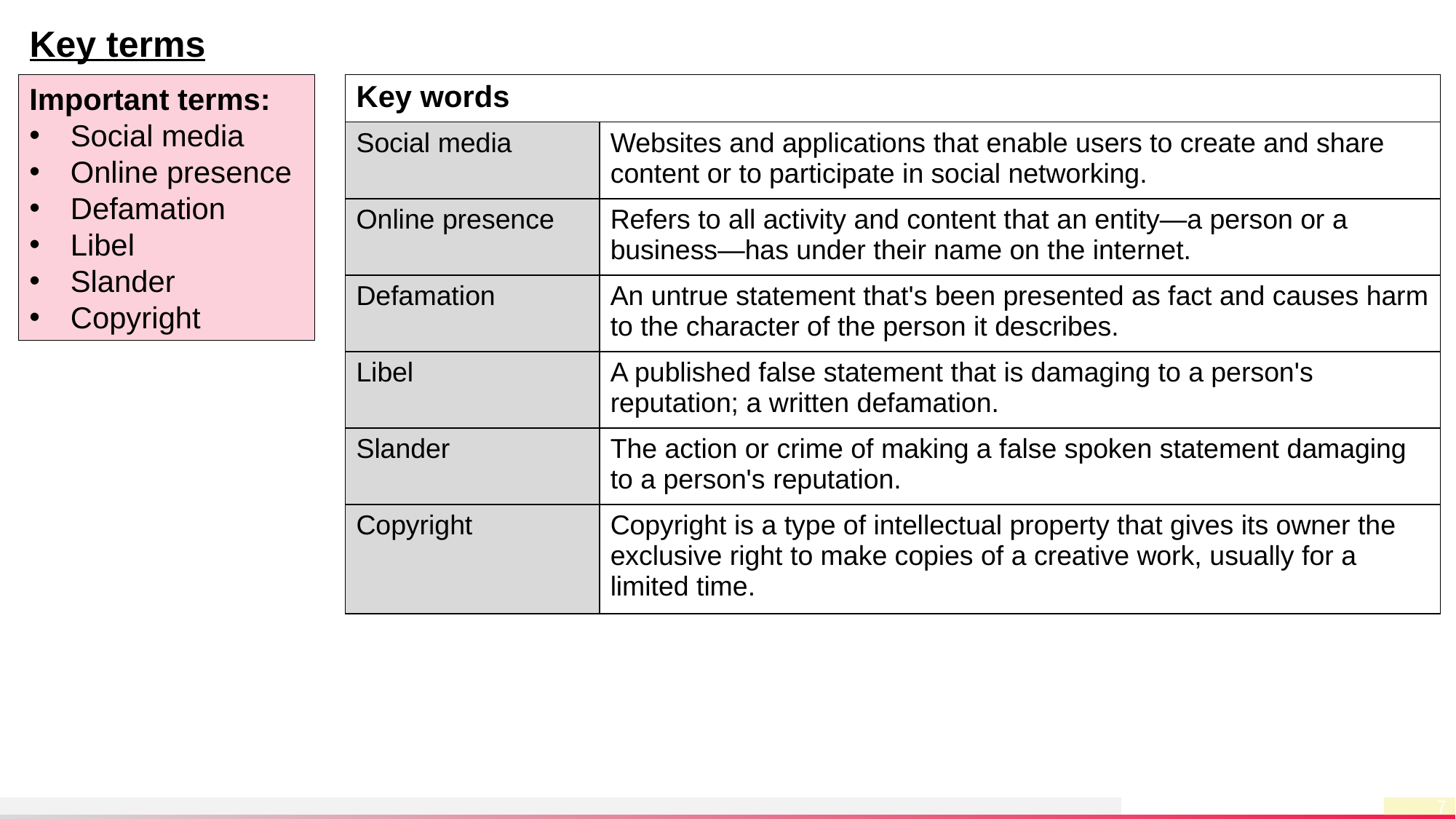

Key terms
Important terms:
Social media
Online presence
Defamation
Libel
Slander
Copyright
| Key words |  |
| --- | --- |
| Social media | Websites and applications that enable users to create and share content or to participate in social networking. |
| Online presence | Refers to all activity and content that an entity—a person or a business—has under their name on the internet. |
| Defamation | An untrue statement that's been presented as fact and causes harm to the character of the person it describes. |
| Libel | A published false statement that is damaging to a person's reputation; a written defamation. |
| Slander | The action or crime of making a false spoken statement damaging to a person's reputation. |
| Copyright | Copyright is a type of intellectual property that gives its owner the exclusive right to make copies of a creative work, usually for a limited time. |
7